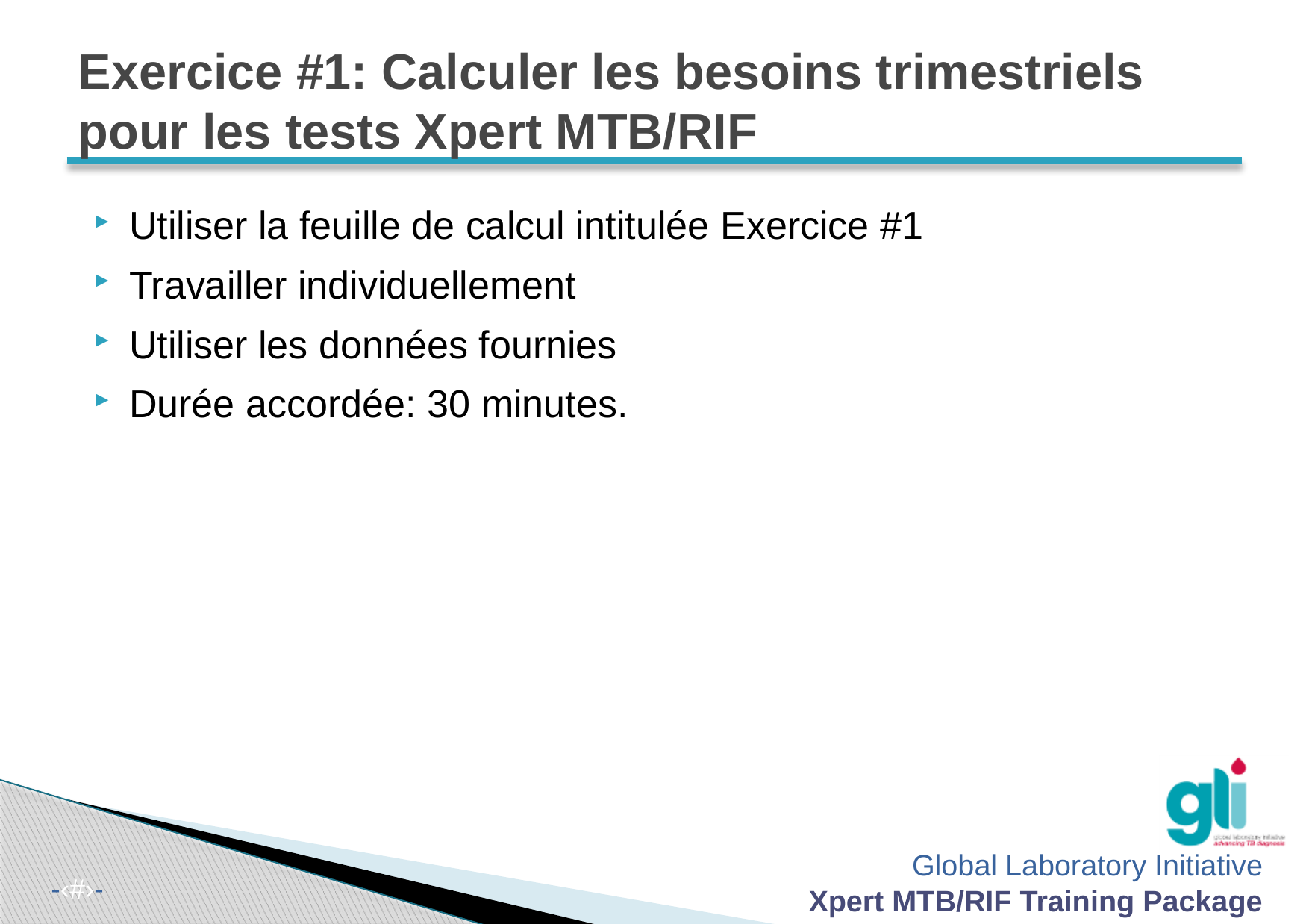

# Exercice #1: Calculer les besoins trimestriels pour les tests Xpert MTB/RIF
Utiliser la feuille de calcul intitulée Exercice #1
Travailler individuellement
Utiliser les données fournies
Durée accordée: 30 minutes.